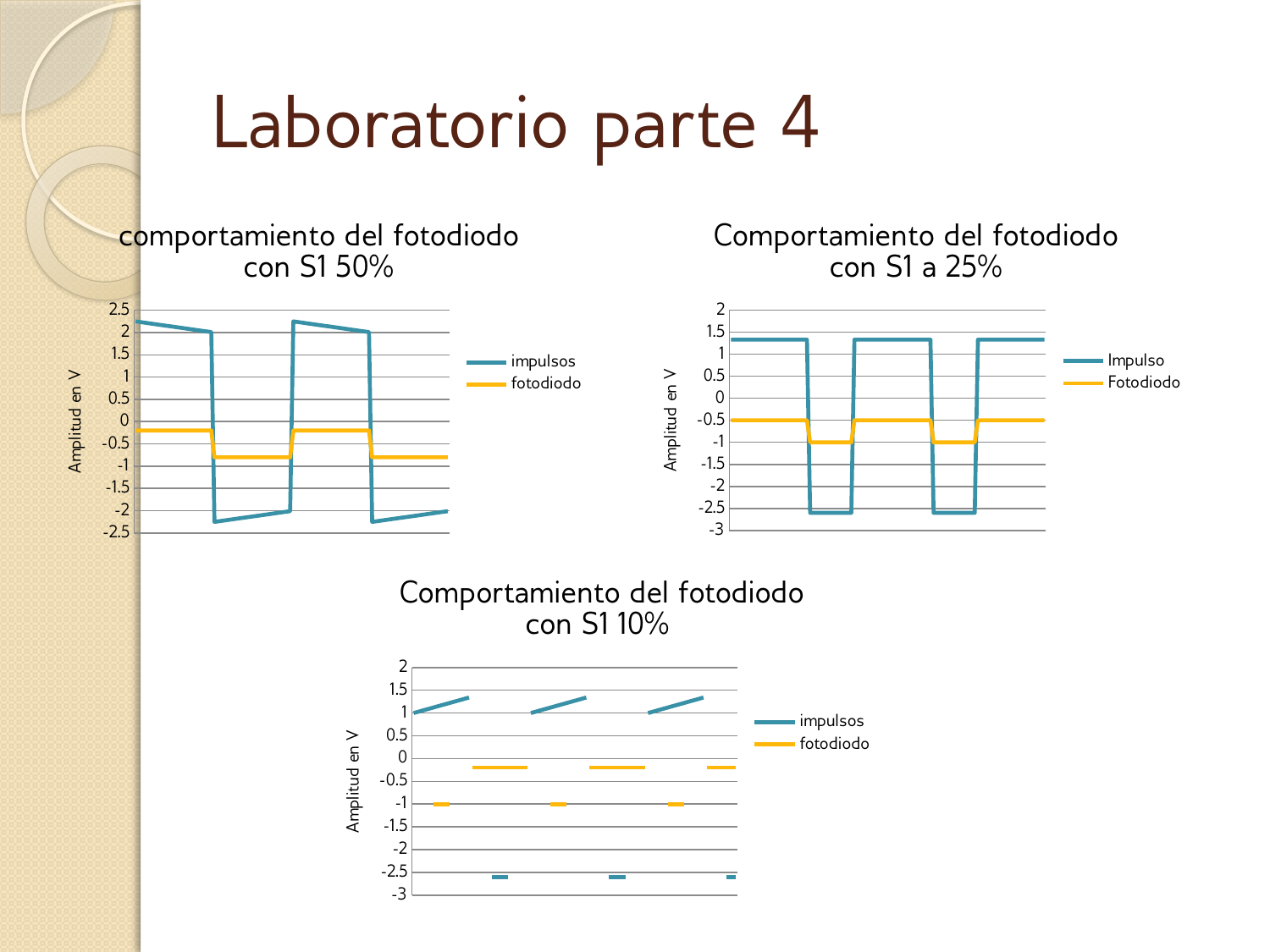

# Laboratorio parte 4

### Chart: comportamiento del fotodiodo con S1 50%

| Category |  |  |
|---|---|---|

### Chart: Comportamiento del fotodiodo con S1 a 25%

| Category |  |  |
|---|---|---|

### Chart: Comportamiento del fotodiodo con S1 10%

| Category |  |  |
|---|---|---|